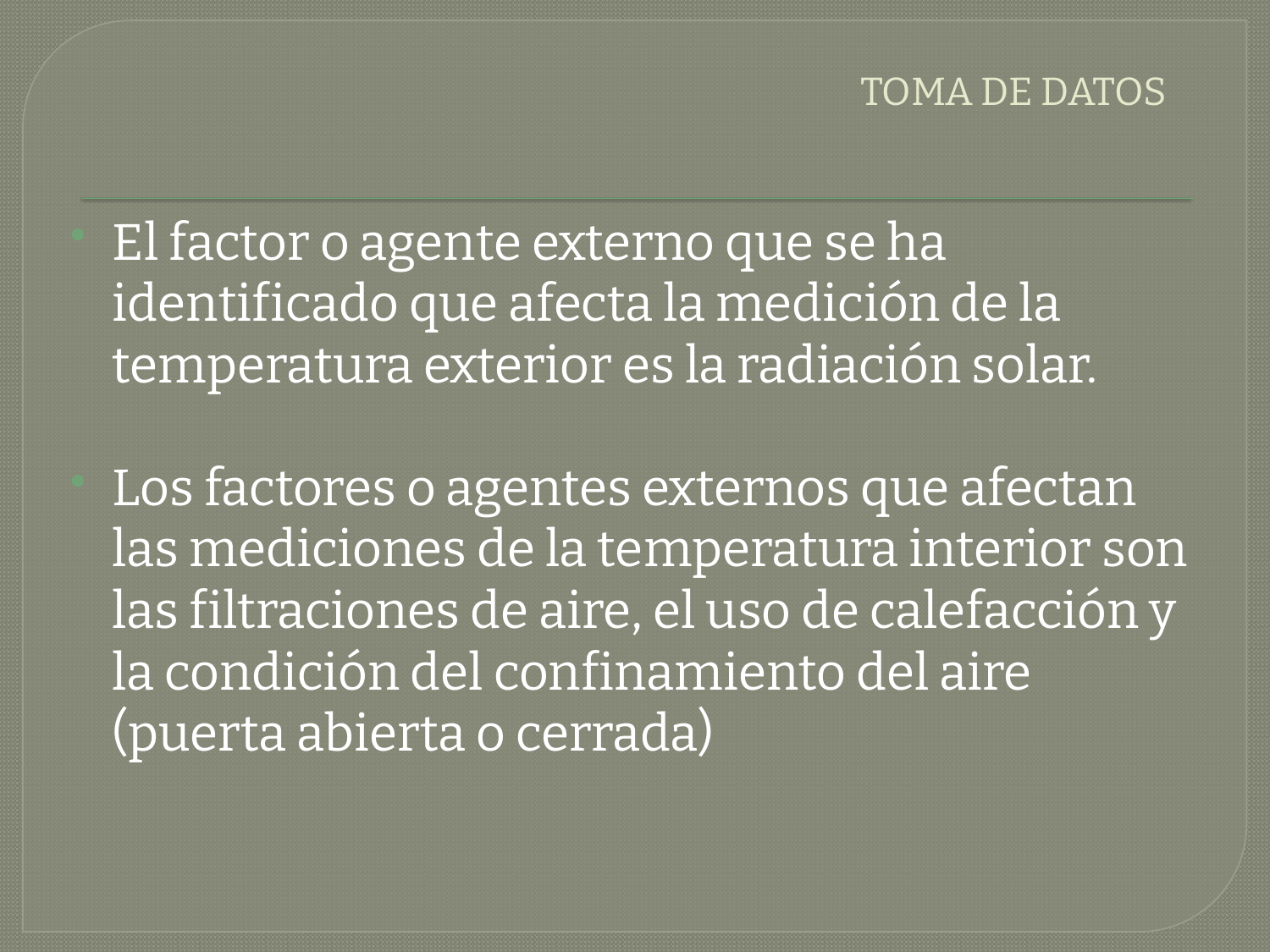

TOMA DE DATOS

El factor o agente externo que se ha identificado que afecta la medición de la temperatura exterior es la radiación solar.

Los factores o agentes externos que afectan las mediciones de la temperatura interior son las filtraciones de aire, el uso de calefacción y la condición del confinamiento del aire (puerta abierta o cerrada)